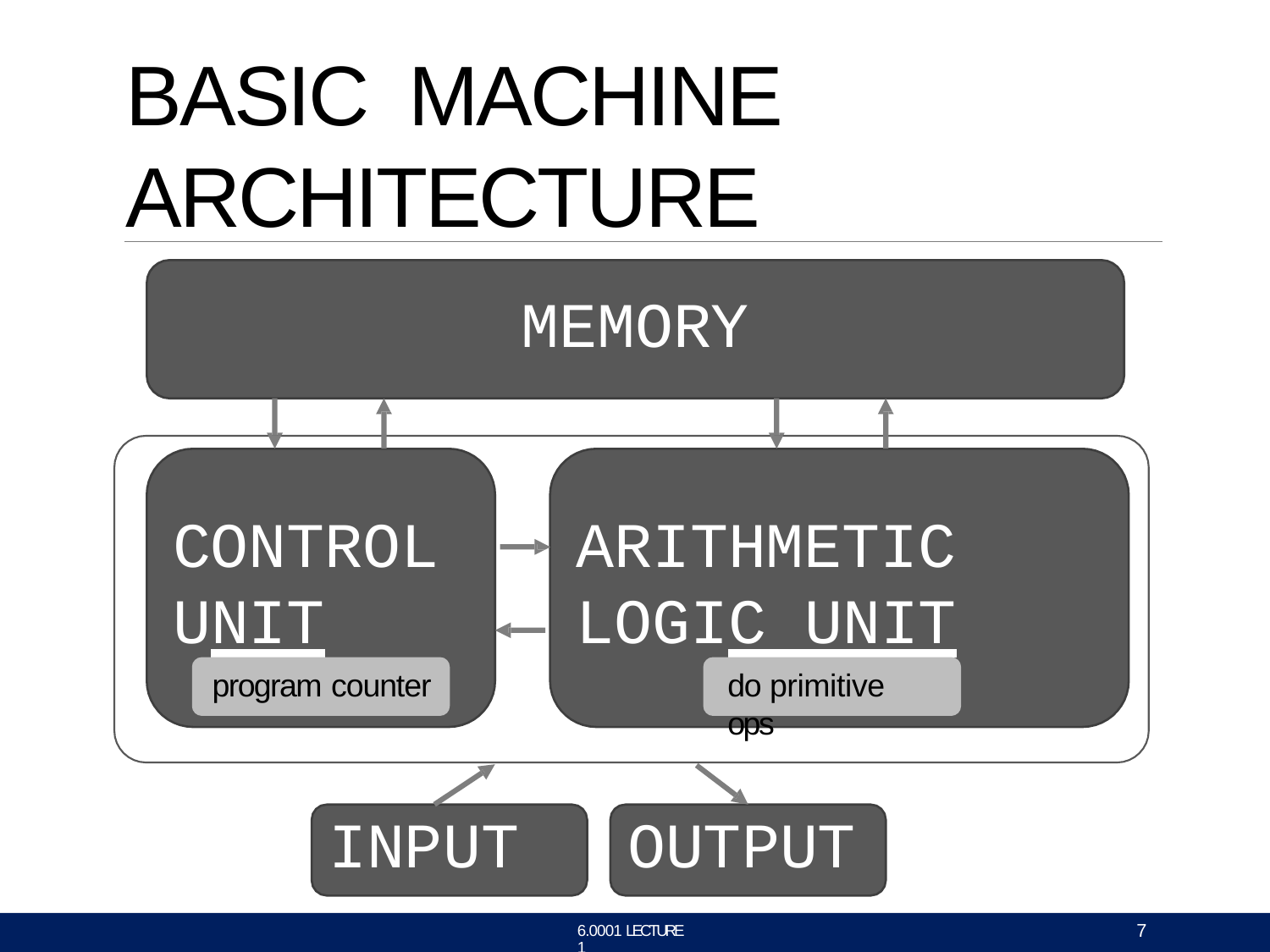

# BASIC  MACHINE ARCHITECTURE

MEMORY

CONTROL
UNIT
ARITHMETIC
LOGIC UNIT

program counter
do primitive ops

INPUT
OUTPUT

7
6.0001 LECTURE 1